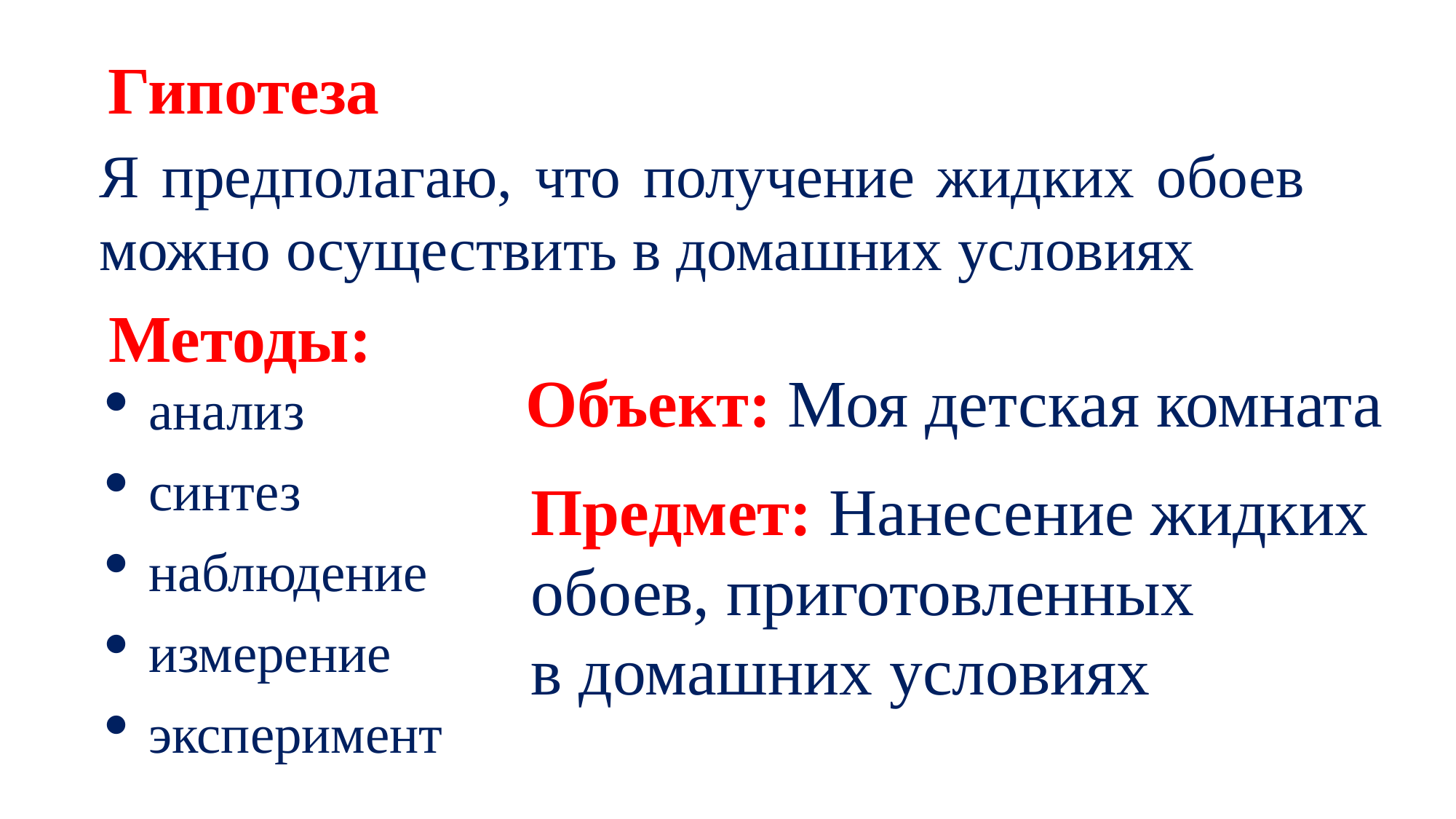

# Гипотеза
Я предполагаю, что получение жидких обоев можно осуществить в домашних условиях

Методы:
Объект: Моя детская комната
анализ
синтез
наблюдение
измерение
эксперимент
Предмет: Нанесение жидких
обоев, приготовленных
в домашних условиях